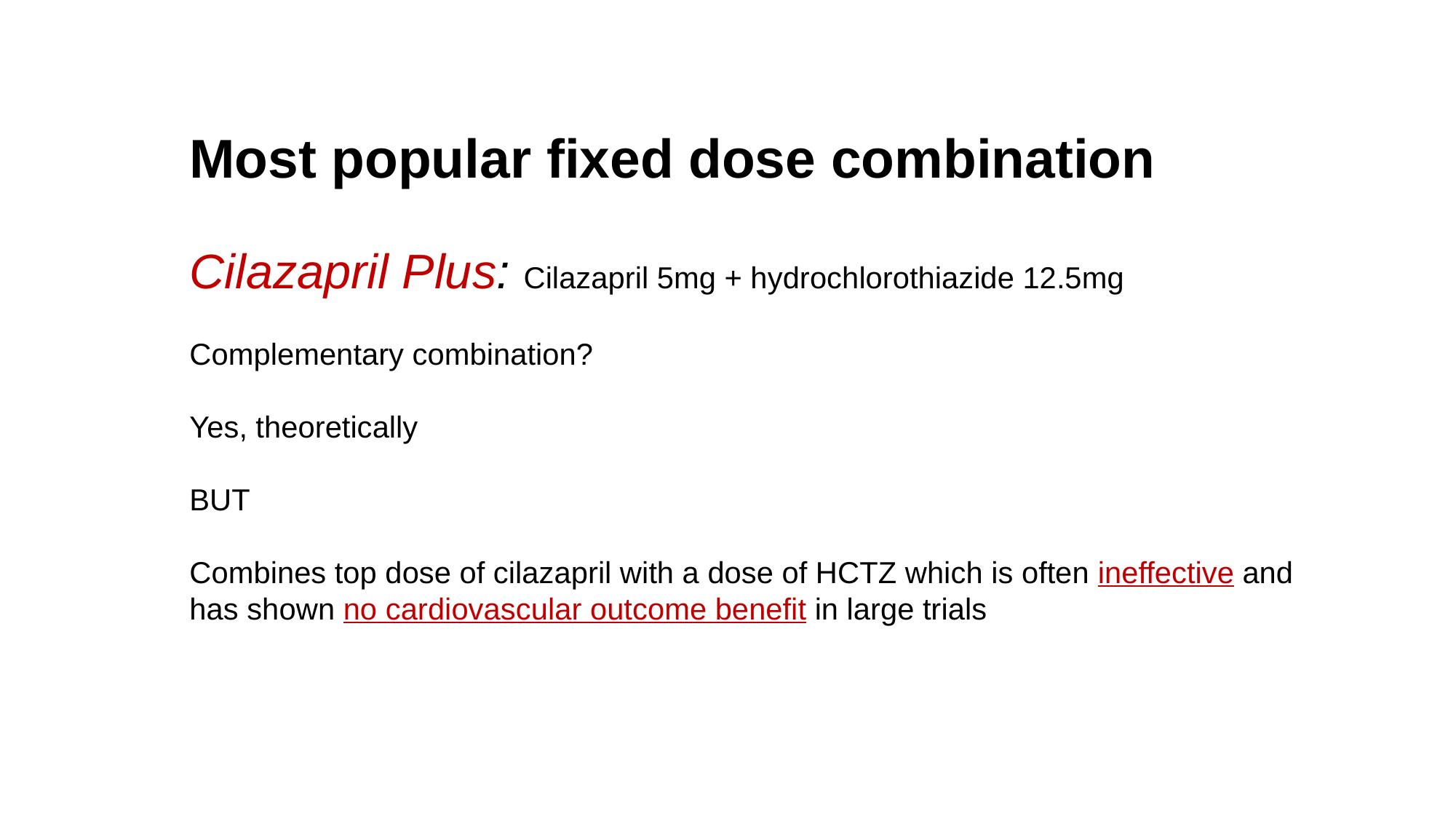

Most popular fixed dose combination

Cilazapril Plus: Cilazapril 5mg + hydrochlorothiazide 12.5mg

Complementary combination?

Yes, theoretically

BUT

Combines top dose of cilazapril with a dose of HCTZ which is often ineffective and has shown no cardiovascular outcome benefit in large trials